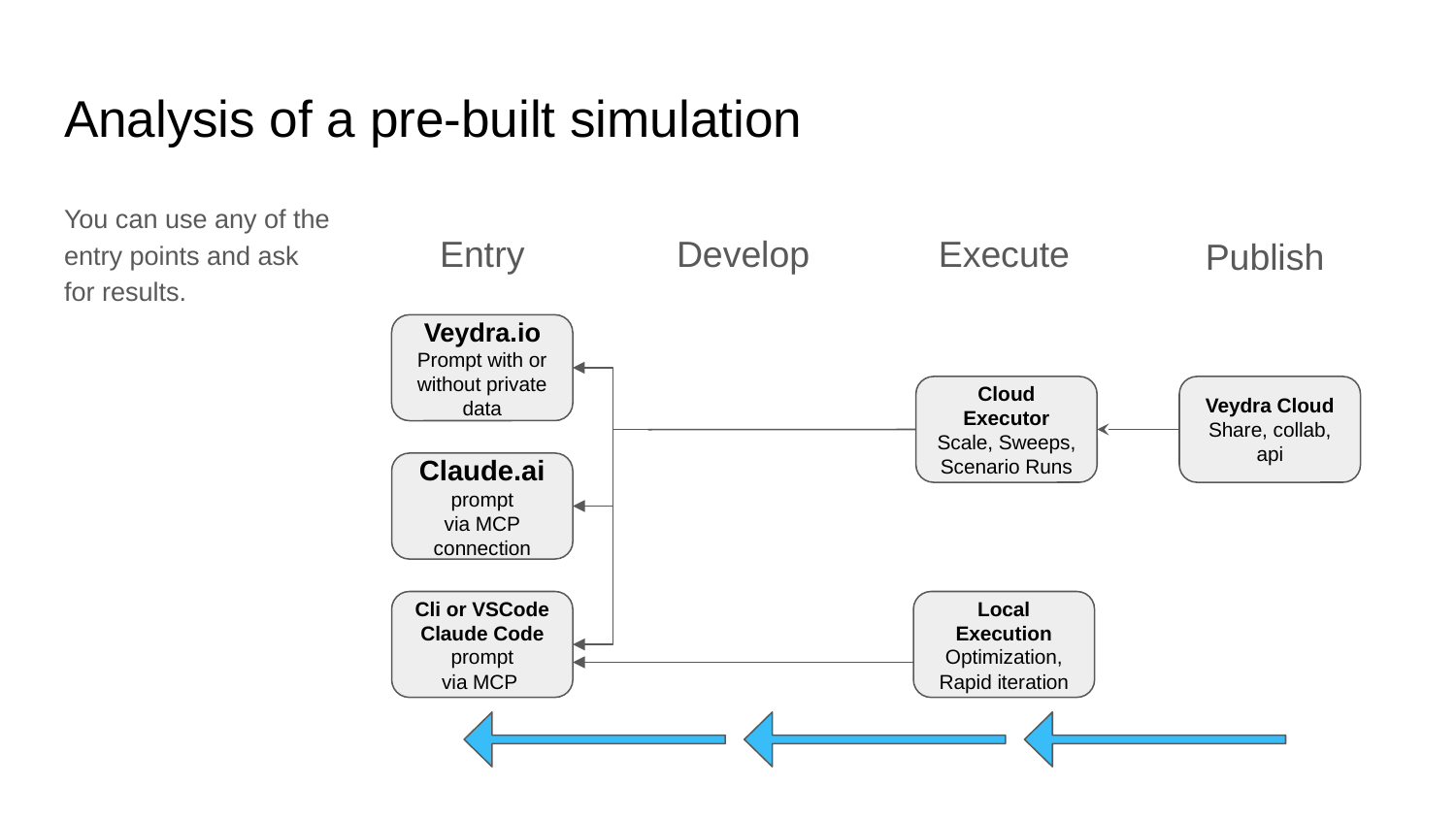

# Analysis of a pre-built simulation
You can use any of the entry points and ask for results.
Entry
Develop
Execute
Publish
Veydra.io
Prompt with or without private data
Cloud Executor
Scale, Sweeps, Scenario Runs
Veydra Cloud
Share, collab, api
Claude.ai prompt
via MCP connection
Cli or VSCode
Claude Code
prompt
via MCP
Local Execution
Optimization, Rapid iteration